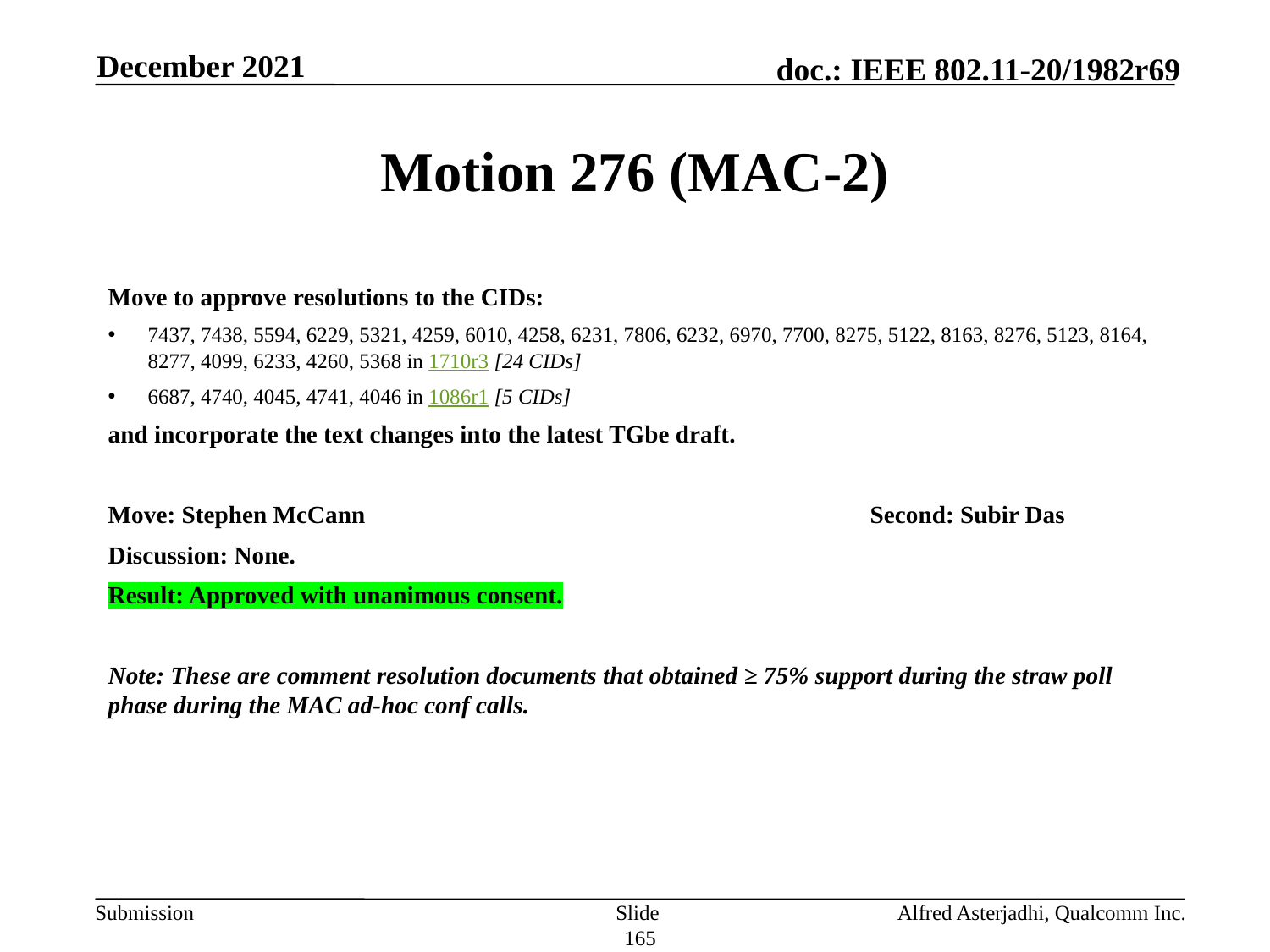

December 2021
# Motion 276 (MAC-2)
Move to approve resolutions to the CIDs:
7437, 7438, 5594, 6229, 5321, 4259, 6010, 4258, 6231, 7806, 6232, 6970, 7700, 8275, 5122, 8163, 8276, 5123, 8164, 8277, 4099, 6233, 4260, 5368 in 1710r3 [24 CIDs]
6687, 4740, 4045, 4741, 4046 in 1086r1 [5 CIDs]
and incorporate the text changes into the latest TGbe draft.

Move: Stephen McCann 				Second: Subir Das
Discussion: None.
Result: Approved with unanimous consent.

Note: These are comment resolution documents that obtained ≥ 75% support during the straw poll phase during the MAC ad-hoc conf calls.

Slide 165
Alfred Asterjadhi, Qualcomm Inc.